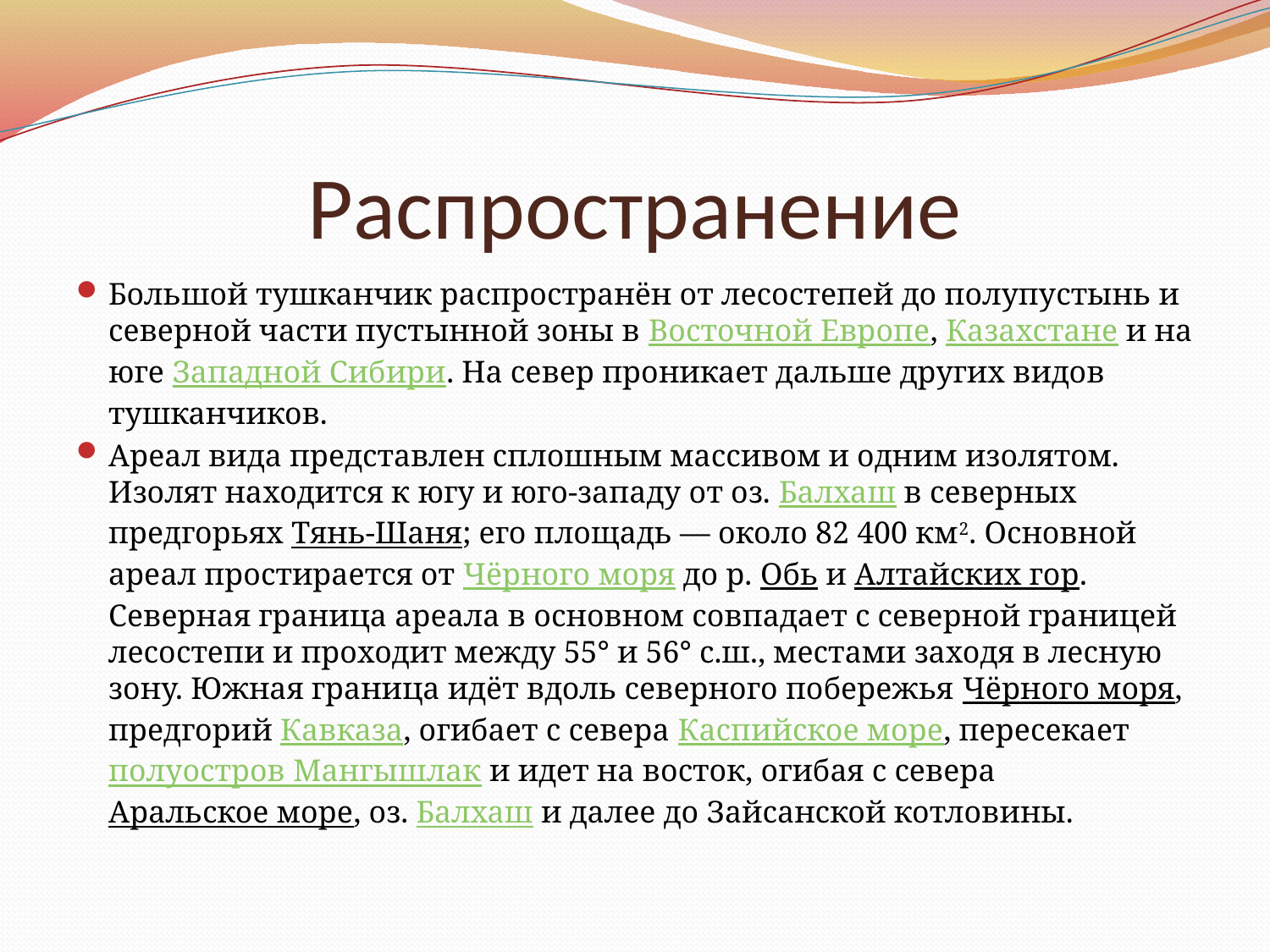

# Распространение
Большой тушканчик распространён от лесостепей до полупустынь и северной части пустынной зоны в Восточной Европе, Казахстане и на юге Западной Сибири. На север проникает дальше других видов тушканчиков.
Ареал вида представлен сплошным массивом и одним изолятом. Изолят находится к югу и юго-западу от оз. Балхаш в северных предгорьях Тянь-Шаня; его площадь — около 82 400 км2. Основной ареал простирается от Чёрного моря до р. Обь и Алтайских гор. Северная граница ареала в основном совпадает с северной границей лесостепи и проходит между 55° и 56° с.ш., местами заходя в лесную зону. Южная граница идёт вдоль северного побережья Чёрного моря, предгорий Кавказа, огибает с севера Каспийское море, пересекает полуостров Мангышлак и идет на восток, огибая с севера Аральское море, оз. Балхаш и далее до Зайсанской котловины.